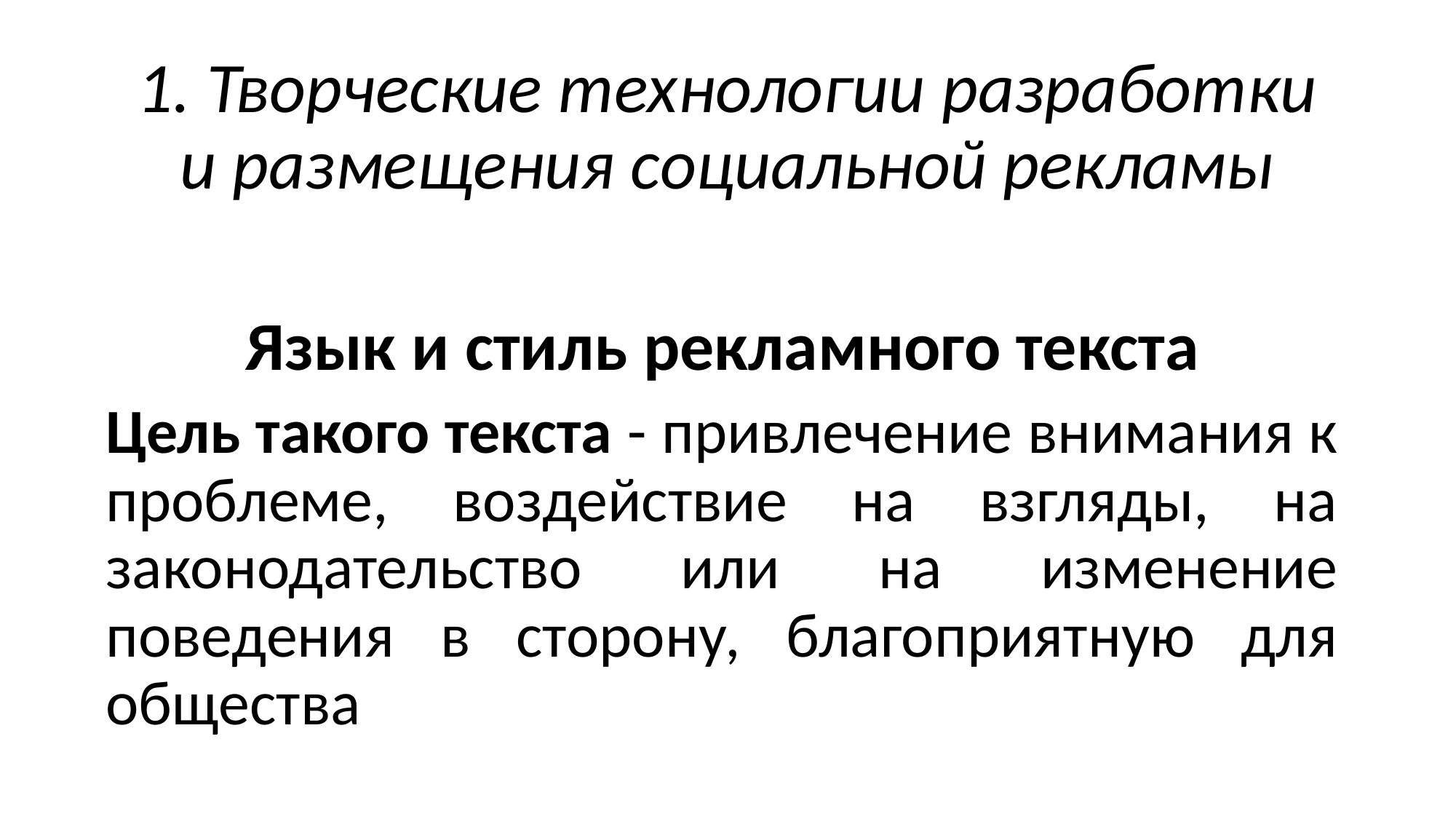

# 1. Творческие технологии разработки и размещения социальной рекламы
Язык и стиль рекламного текста
Цель такого текста - привлечение внимания к проблеме, воздействие на взгляды, на законодательство или на изменение поведения в сторону, благоприятную для общества